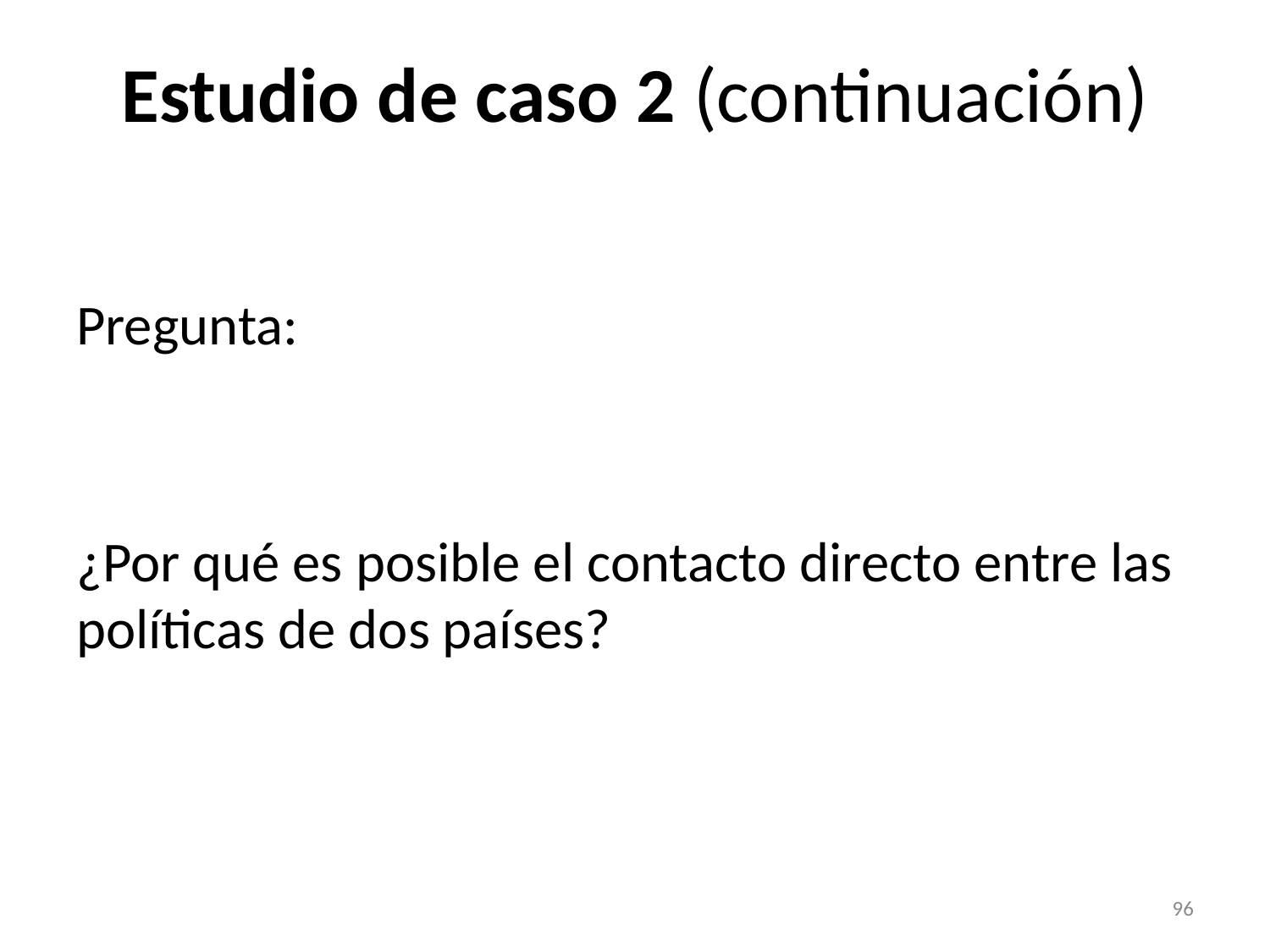

# Estudio de caso 2 (continuación)
Pregunta:

¿Por qué es posible el contacto directo entre las políticas de dos países?

96